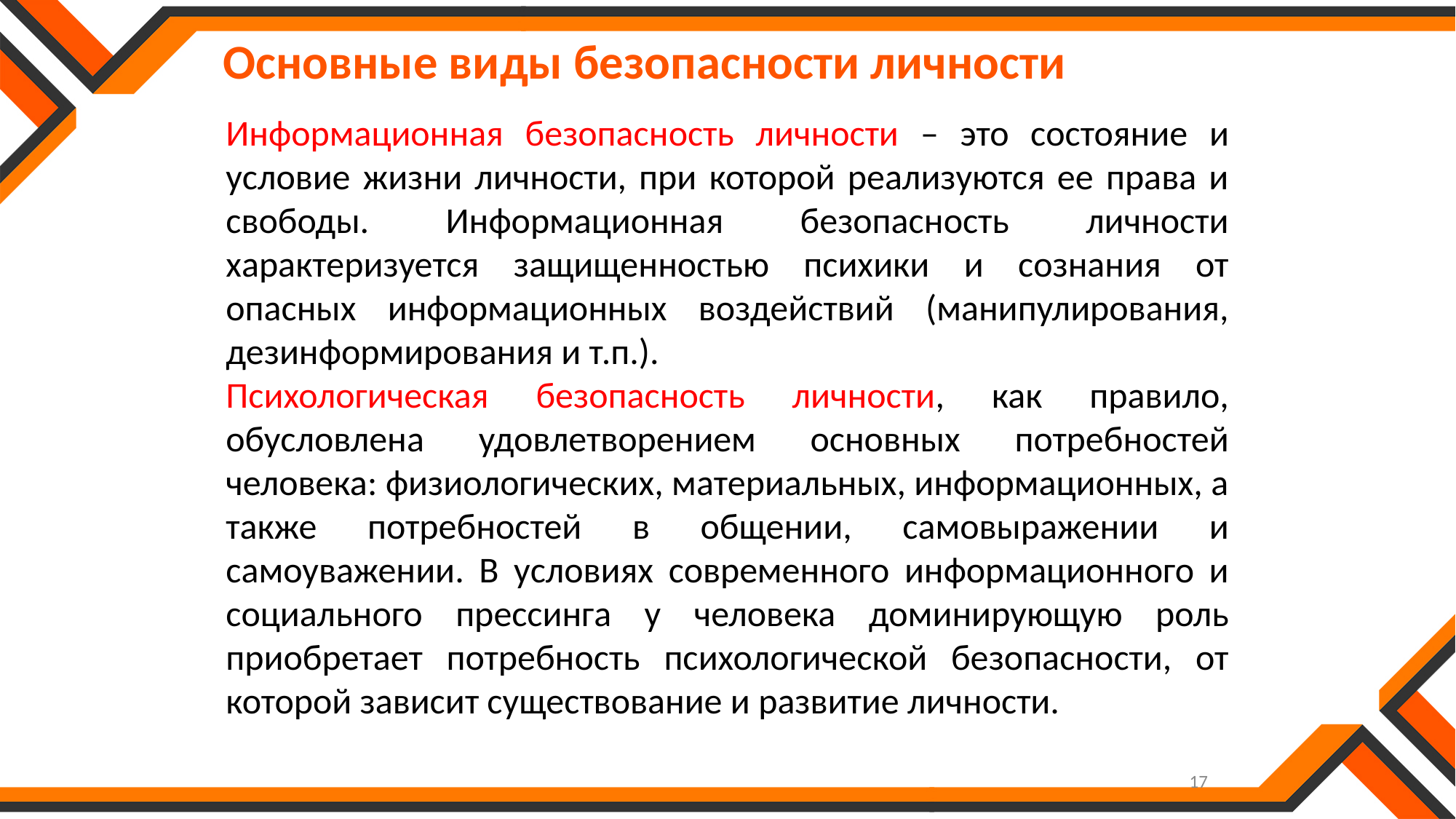

Основные виды безопасности личности
Информационная безопасность личности – это состояние и условие жизни личности, при которой реализуются ее права и свободы. Информационная безопасность личности характеризуется защищенностью психики и сознания от опасных информационных воздействий (манипулирования, дезинформирования и т.п.).
Психологическая безопасность личности, как правило, обусловлена удовлетворением основных потребностей человека: физиологических, материальных, информационных, а также потребностей в общении, самовыражении и самоуважении. В условиях современного информационного и социального прессинга у человека доминирующую роль приобретает потребность психологической безопасности, от которой зависит существование и развитие личности.

17